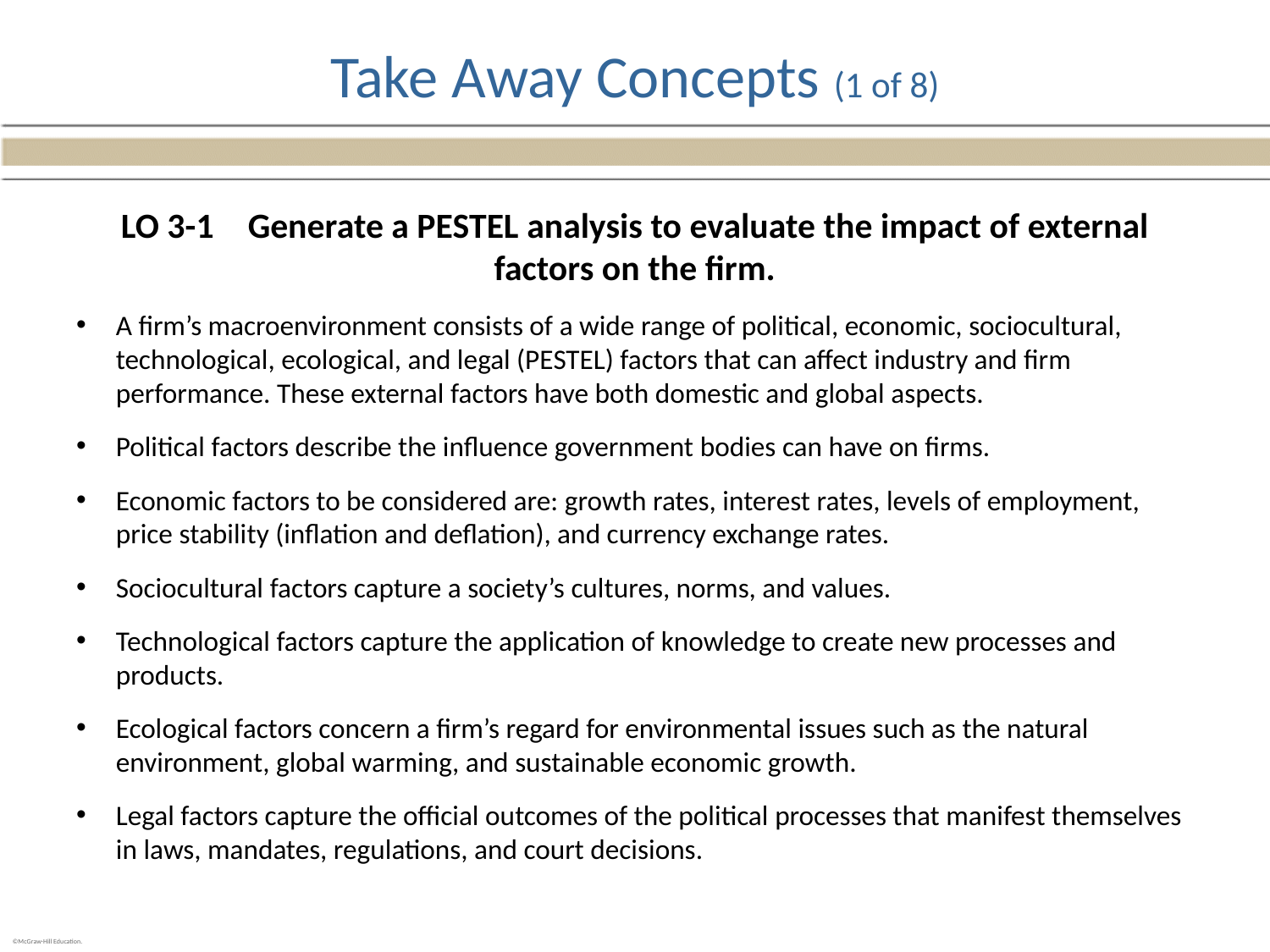

# Take Away Concepts (1 of 8)
LO 3-1	Generate a PESTEL analysis to evaluate the impact of external factors on the firm.
A firm’s macroenvironment consists of a wide range of political, economic, sociocultural, technological, ecological, and legal (PESTEL) factors that can affect industry and firm performance. These external factors have both domestic and global aspects.
Political factors describe the influence government bodies can have on firms.
Economic factors to be considered are: growth rates, interest rates, levels of employment, price stability (inflation and deflation), and currency exchange rates.
Sociocultural factors capture a society’s cultures, norms, and values.
Technological factors capture the application of knowledge to create new processes and products.
Ecological factors concern a firm’s regard for environmental issues such as the natural environment, global warming, and sustainable economic growth.
Legal factors capture the official outcomes of the political processes that manifest themselves in laws, mandates, regulations, and court decisions.